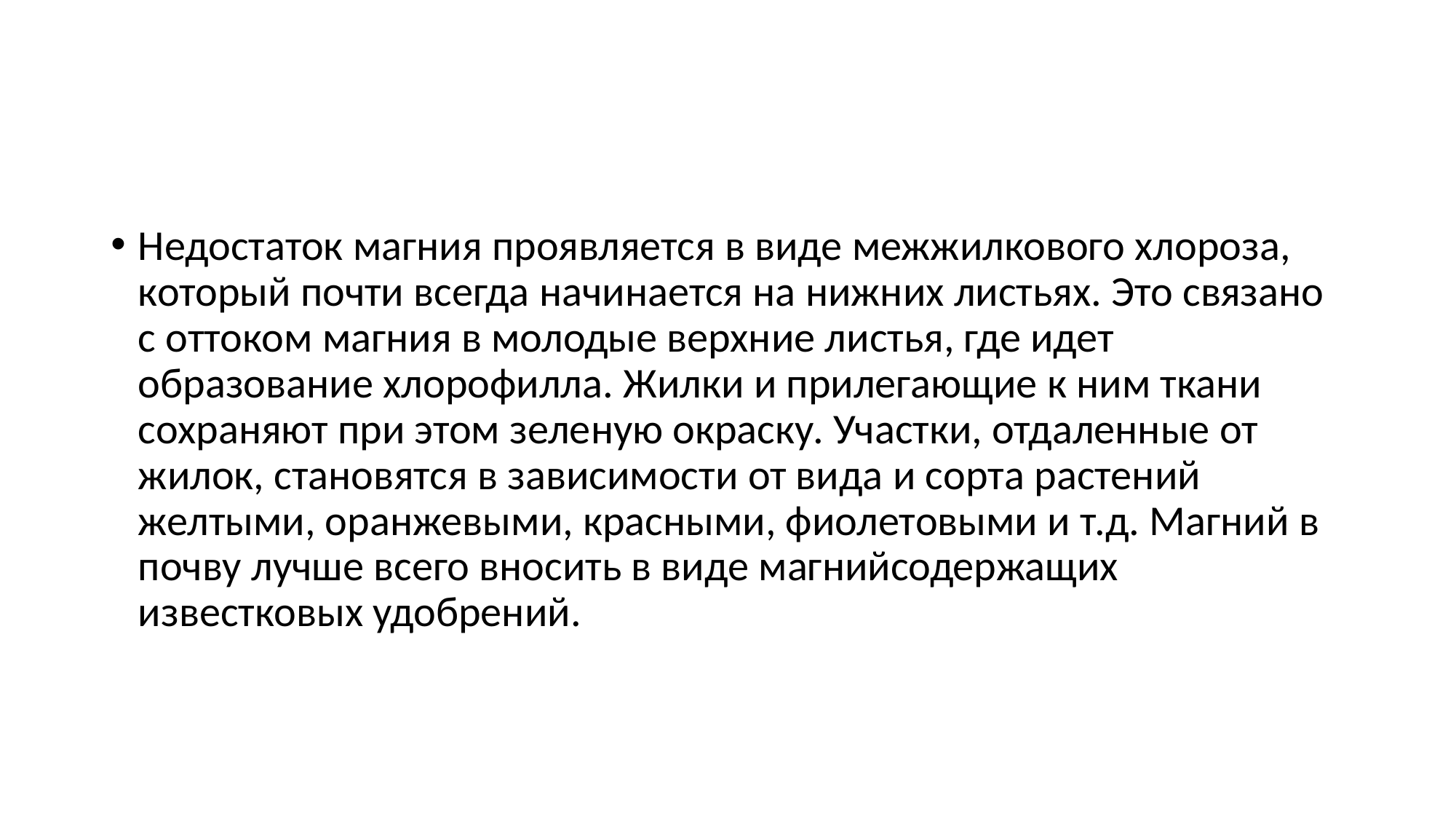

Недостаток магния проявляется в виде межжилкового хлороза, который почти всегда начинается на нижних листьях. Это связано с оттоком магния в молодые верхние листья, где идет образование хлорофилла. Жилки и прилегающие к ним ткани сохраняют при этом зеленую окраску. Участки, отдаленные от жилок, становятся в зависимости от вида и сорта растений желтыми, оранжевыми, красными, фиолетовыми и т.д. Магний в почву лучше всего вносить в виде магнийсодержащих известковых удобрений.